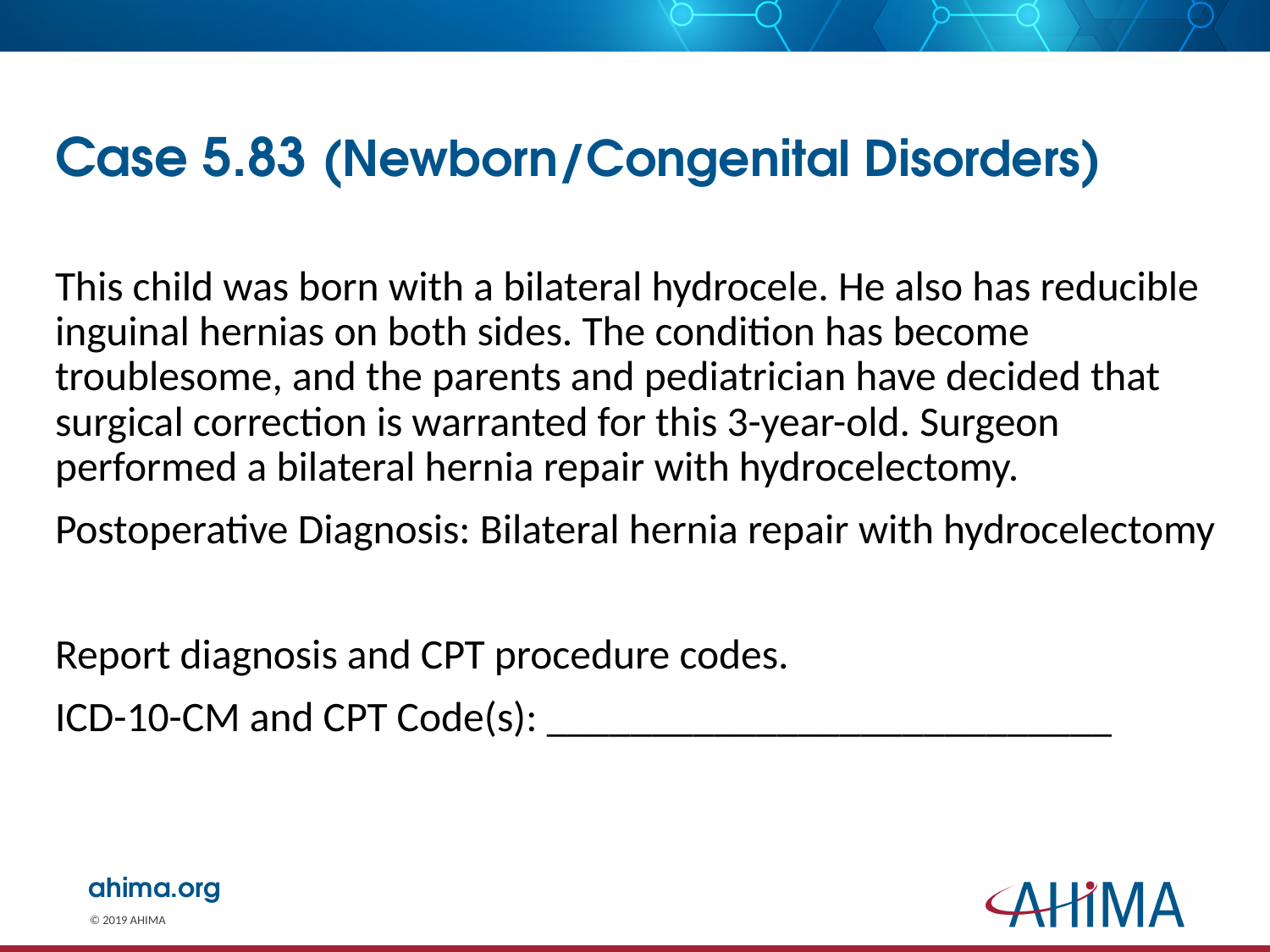

# Case 5.83 (Newborn/Congenital Disorders)

This child was born with a bilateral hydrocele. He also has reducible inguinal hernias on both sides. The condition has become troublesome, and the parents and pediatrician have decided that surgical correction is warranted for this 3-year-old. Surgeon performed a bilateral hernia repair with hydrocelectomy.
Postoperative Diagnosis: Bilateral hernia repair with hydrocelectomy

Report diagnosis and CPT procedure codes.
ICD-10-CM and CPT Code(s): ___________________________